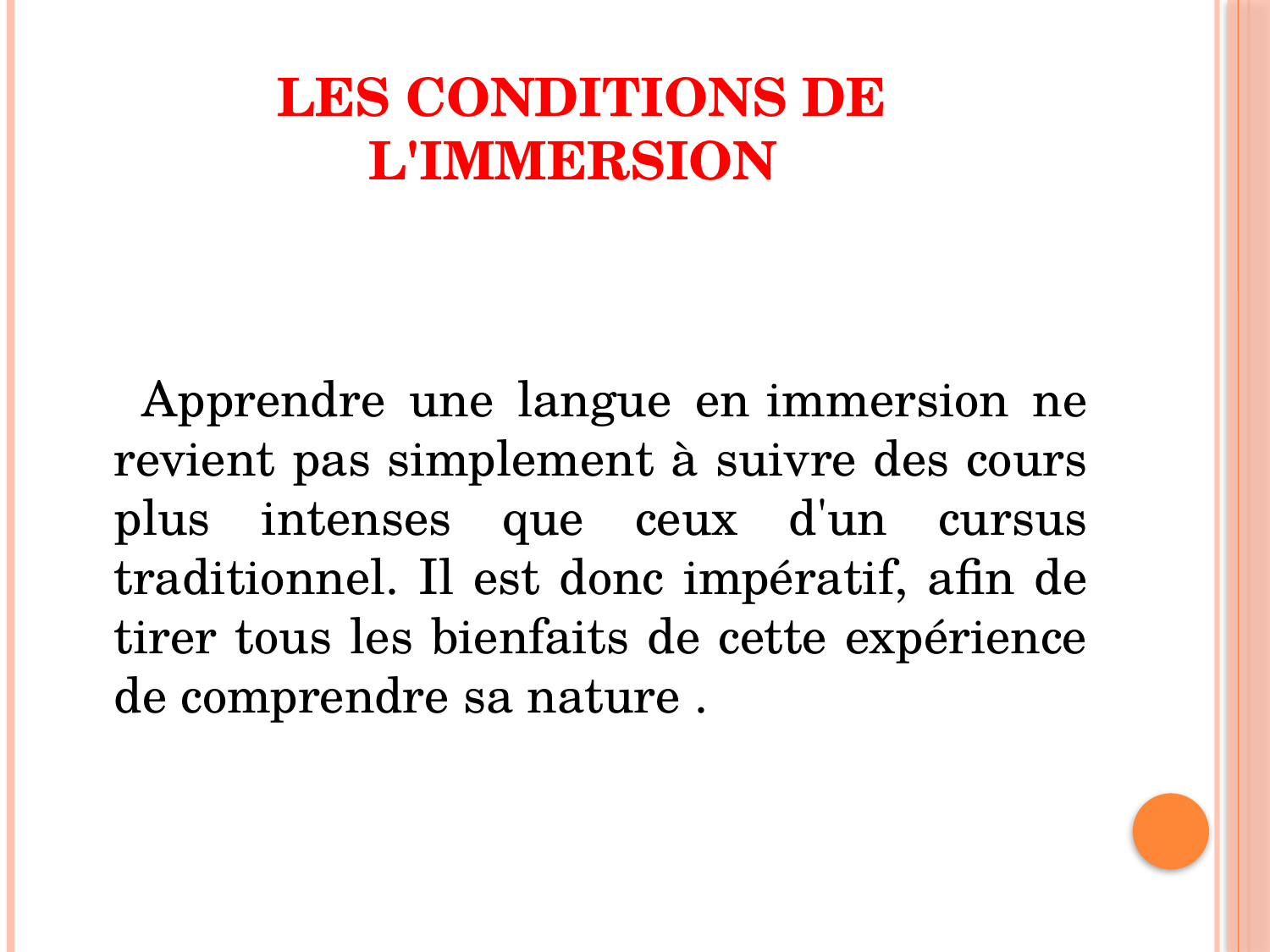

# les conditions de l'immersion

    Apprendre une langue en immersion ne revient pas simplement à suivre des cours plus intenses que ceux d'un cursus traditionnel. Il est donc impératif, afin de tirer tous les bienfaits de cette expérience de comprendre sa nature .